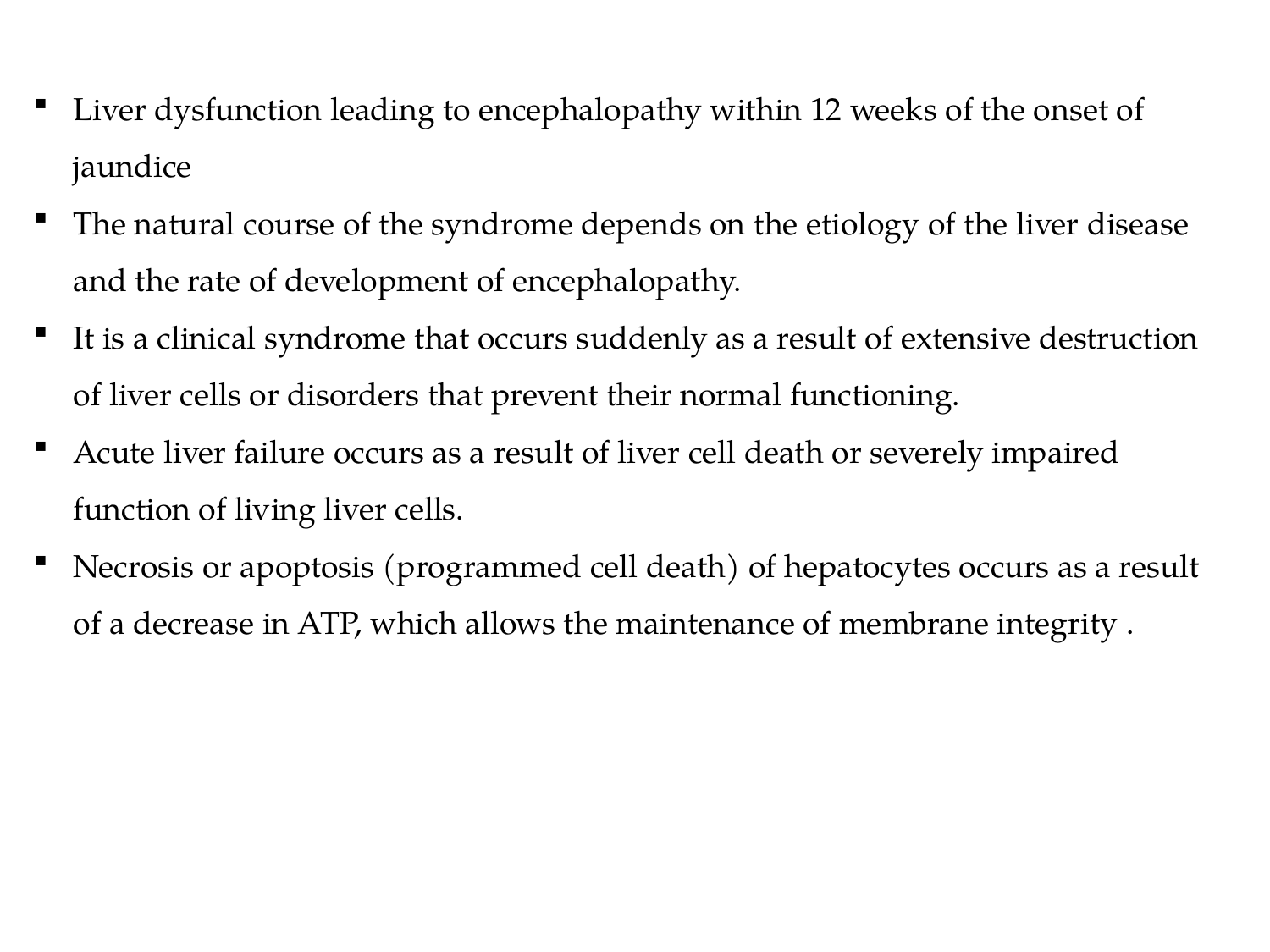

Liver dysfunction leading to encephalopathy within 12 weeks of the onset of jaundice
The natural course of the syndrome depends on the etiology of the liver disease and the rate of development of encephalopathy.
It is a clinical syndrome that occurs suddenly as a result of extensive destruction of liver cells or disorders that prevent their normal functioning.
Acute liver failure occurs as a result of liver cell death or severely impaired function of living liver cells.
Necrosis or apoptosis (programmed cell death) of hepatocytes occurs as a result of a decrease in ATP, which allows the maintenance of membrane integrity .